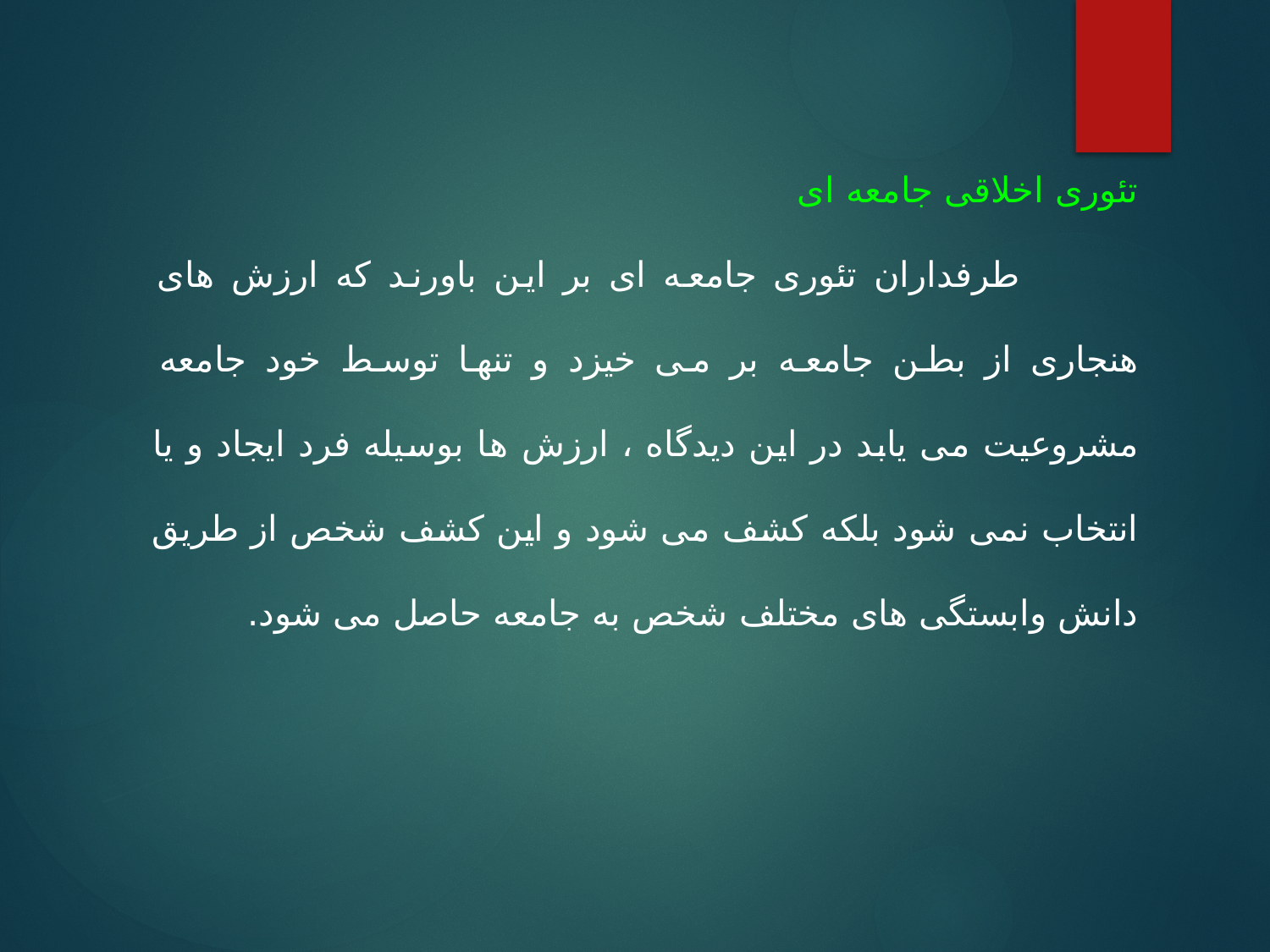

تئوری اخلاقی جامعه ای
       طرفداران تئوری جامعه ای بر این باورند که ارزش های هنجاری از بطن جامعه بر می خیزد و تنها توسط خود جامعه مشروعیت می یابد در این دیدگاه ، ارزش ها بوسیله فرد ایجاد و یا انتخاب نمی شود بلکه کشف می شود و این کشف شخص از طریق دانش وابستگی های مختلف شخص به جامعه حاصل می شود.